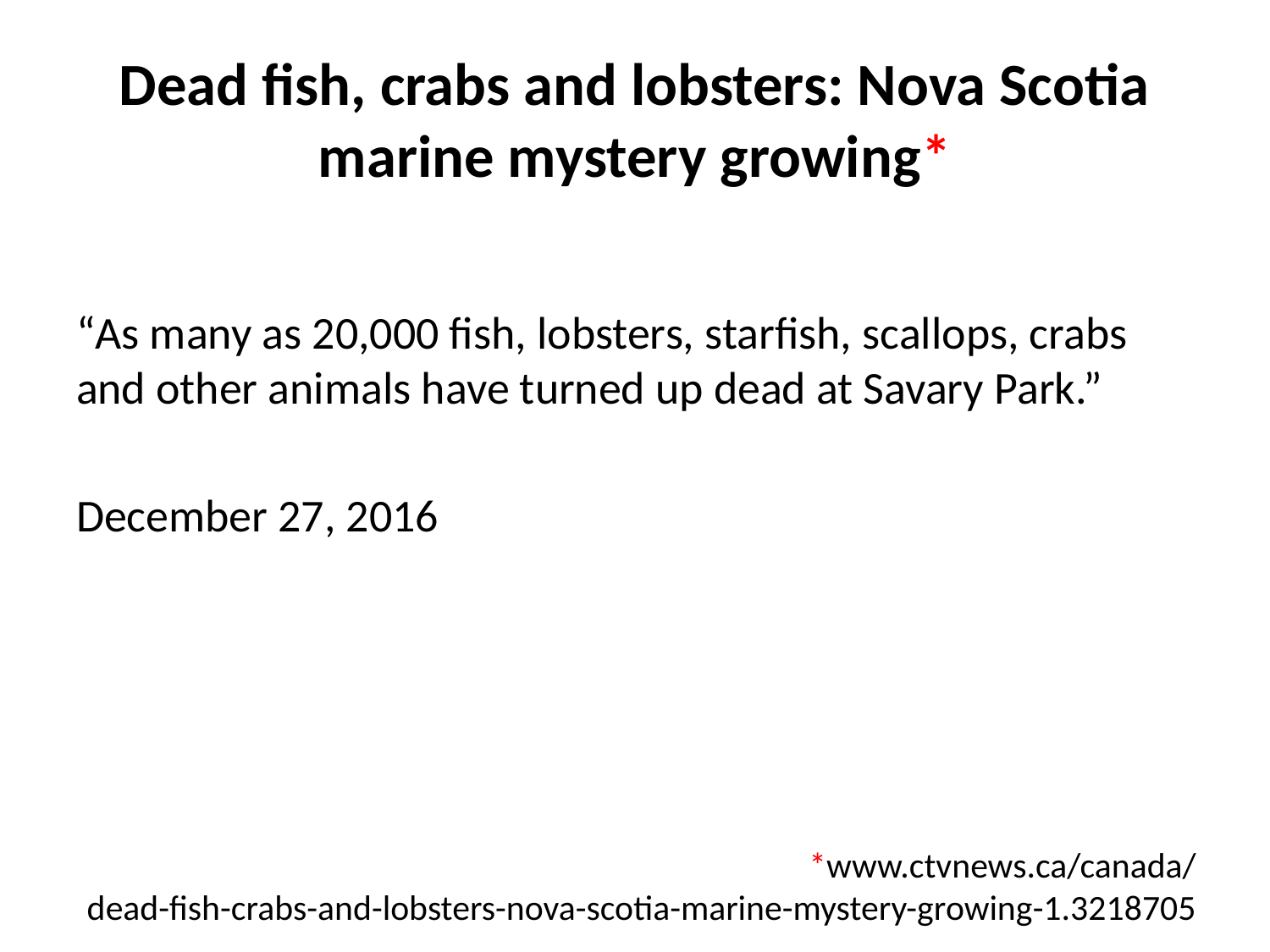

# Dead fish, crabs and lobsters: Nova Scotia marine mystery growing*
“As many as 20,000 fish, lobsters, starfish, scallops, crabs and other animals have turned up dead at Savary Park.”

December 27, 2016
*www.ctvnews.ca/canada/
dead-fish-crabs-and-lobsters-nova-scotia-marine-mystery-growing-1.3218705